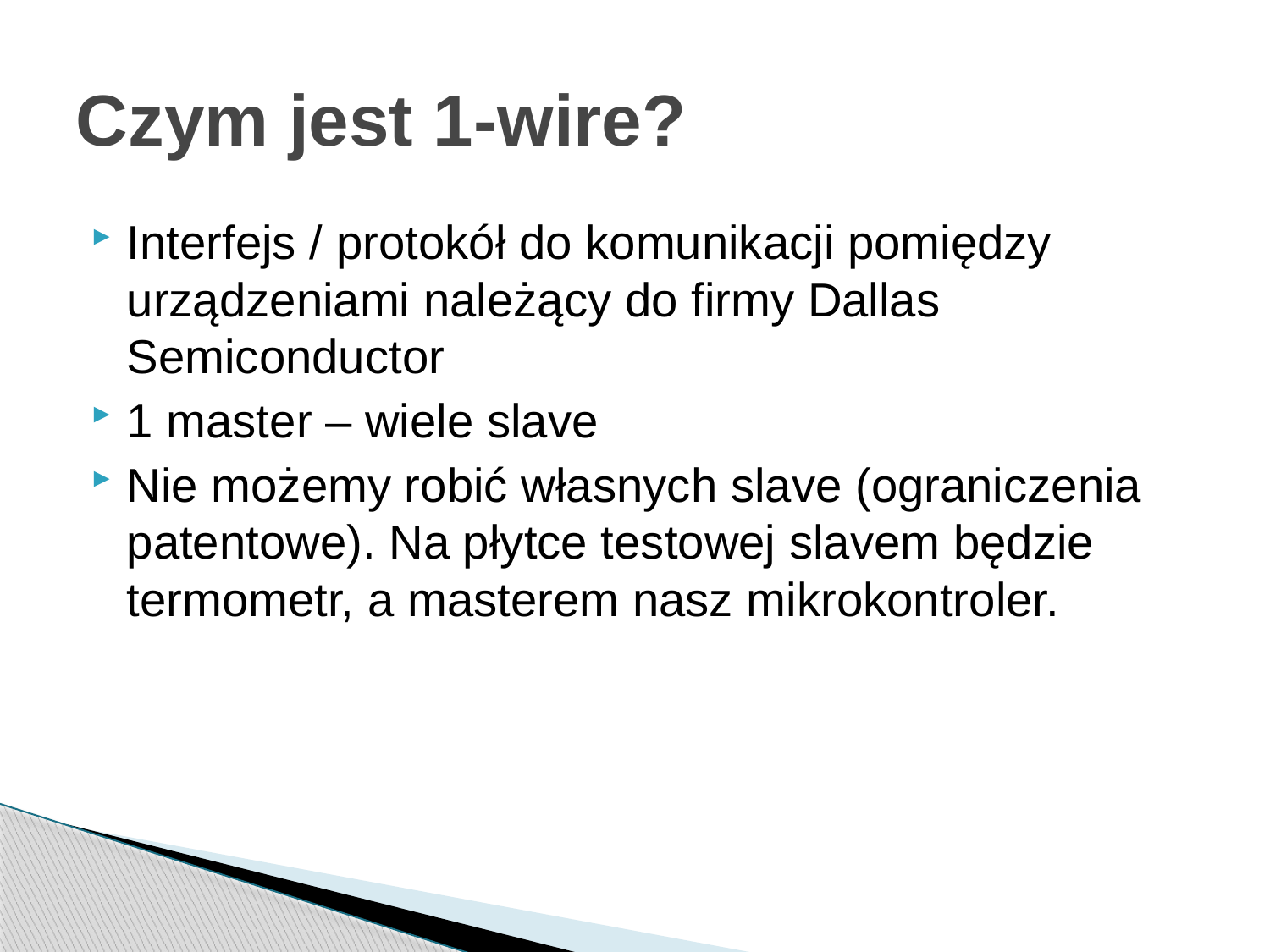

# Czym jest 1-wire?
Interfejs / protokół do komunikacji pomiędzy urządzeniami należący do firmy Dallas Semiconductor
1 master – wiele slave
Nie możemy robić własnych slave (ograniczenia patentowe). Na płytce testowej slavem będzie termometr, a masterem nasz mikrokontroler.